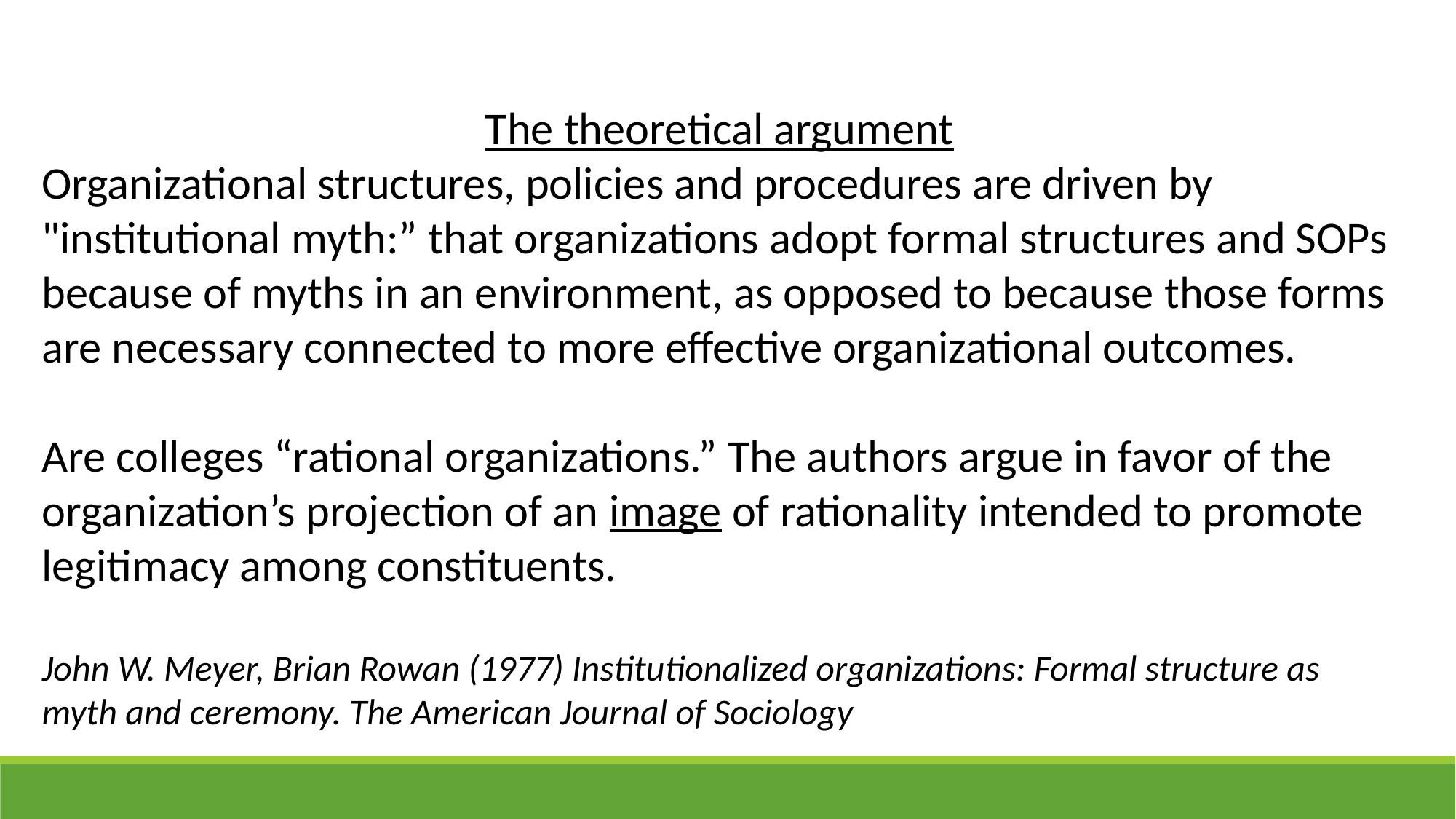

The theoretical argument
Organizational structures, policies and procedures are driven by "institutional myth:” that organizations adopt formal structures and SOPs because of myths in an environment, as opposed to because those forms are necessary connected to more effective organizational outcomes.

Are colleges “rational organizations.” The authors argue in favor of the organization’s projection of an image of rationality intended to promote legitimacy among constituents.

John W. Meyer, Brian Rowan (1977) Institutionalized organizations: Formal structure as myth and ceremony. The American Journal of Sociology